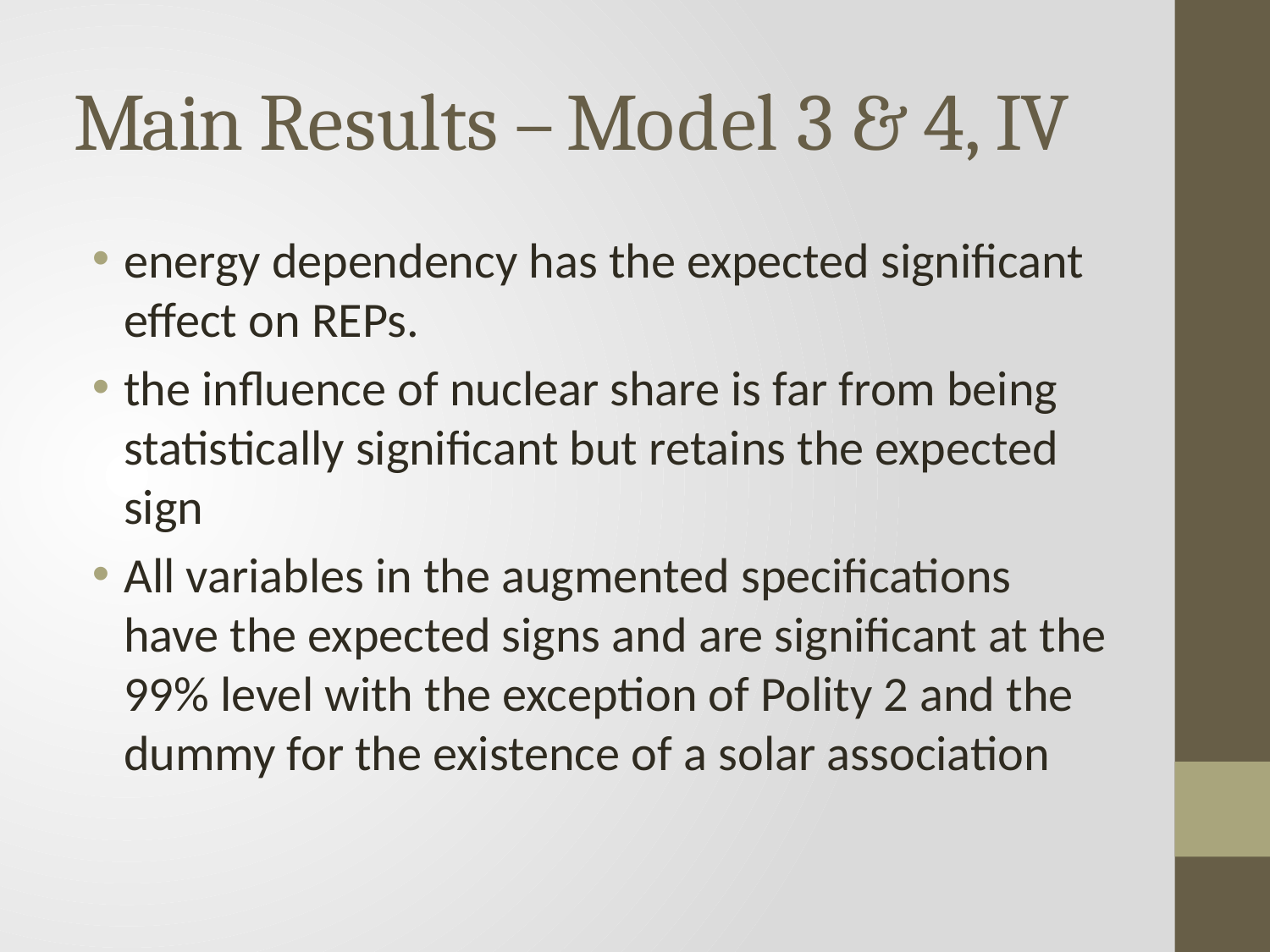

# Main Results – Model 3 & 4, IV
energy dependency has the expected significant effect on REPs.
the influence of nuclear share is far from being statistically significant but retains the expected sign
All variables in the augmented specifications have the expected signs and are significant at the 99% level with the exception of Polity 2 and the dummy for the existence of a solar association